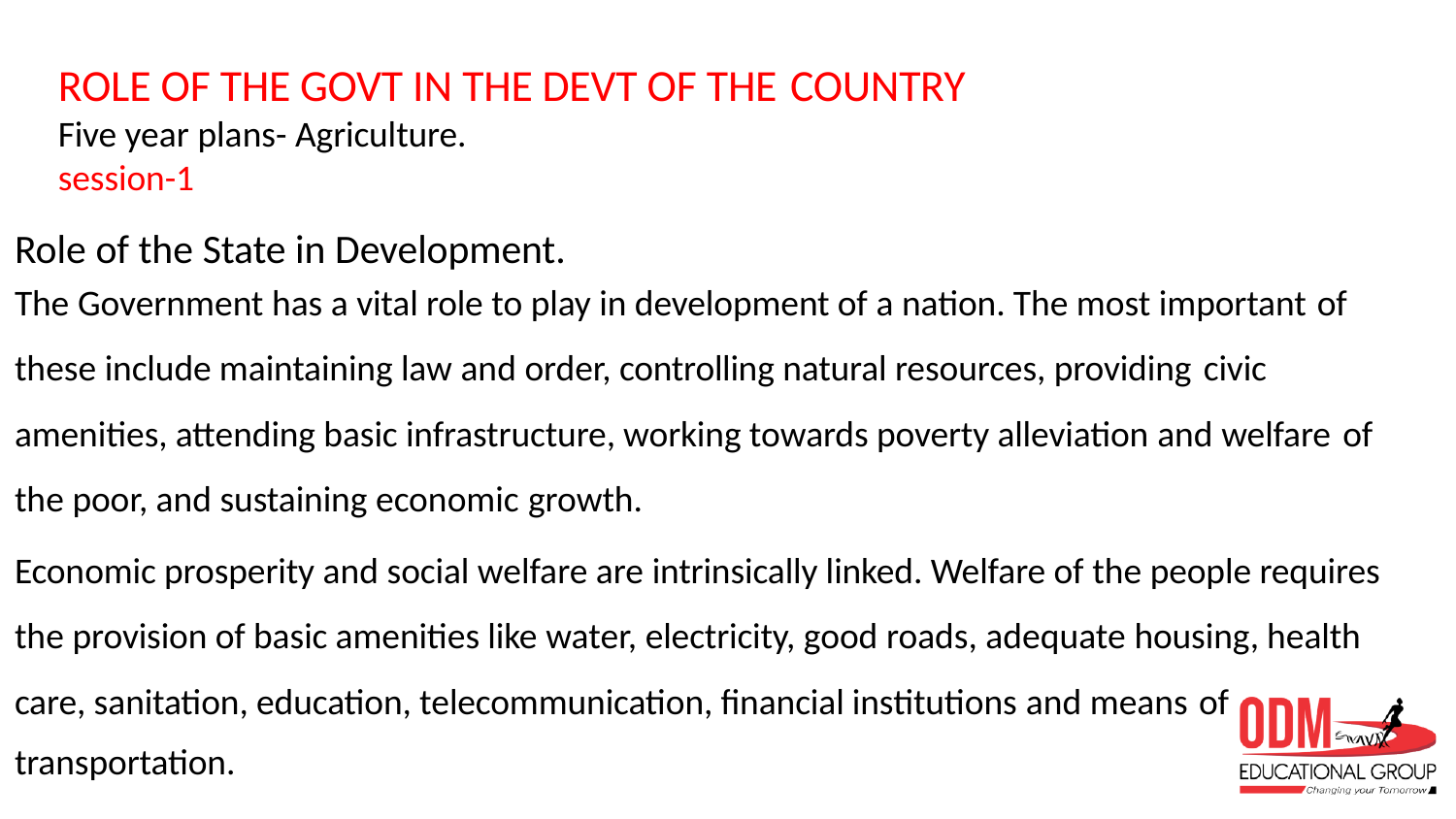

# ROLE OF THE GOVT IN THE DEVT OF THE COUNTRY
Five year plans- Agriculture.	session-1
Role of the State in Development.
The Government has a vital role to play in development of a nation. The most important of
these include maintaining law and order, controlling natural resources, providing civic
amenities, attending basic infrastructure, working towards poverty alleviation and welfare of
the poor, and sustaining economic growth.
Economic prosperity and social welfare are intrinsically linked. Welfare of the people requires  the provision of basic amenities like water, electricity, good roads, adequate housing, health  care, sanitation, education, telecommunication, financial institutions and means of
transportation.